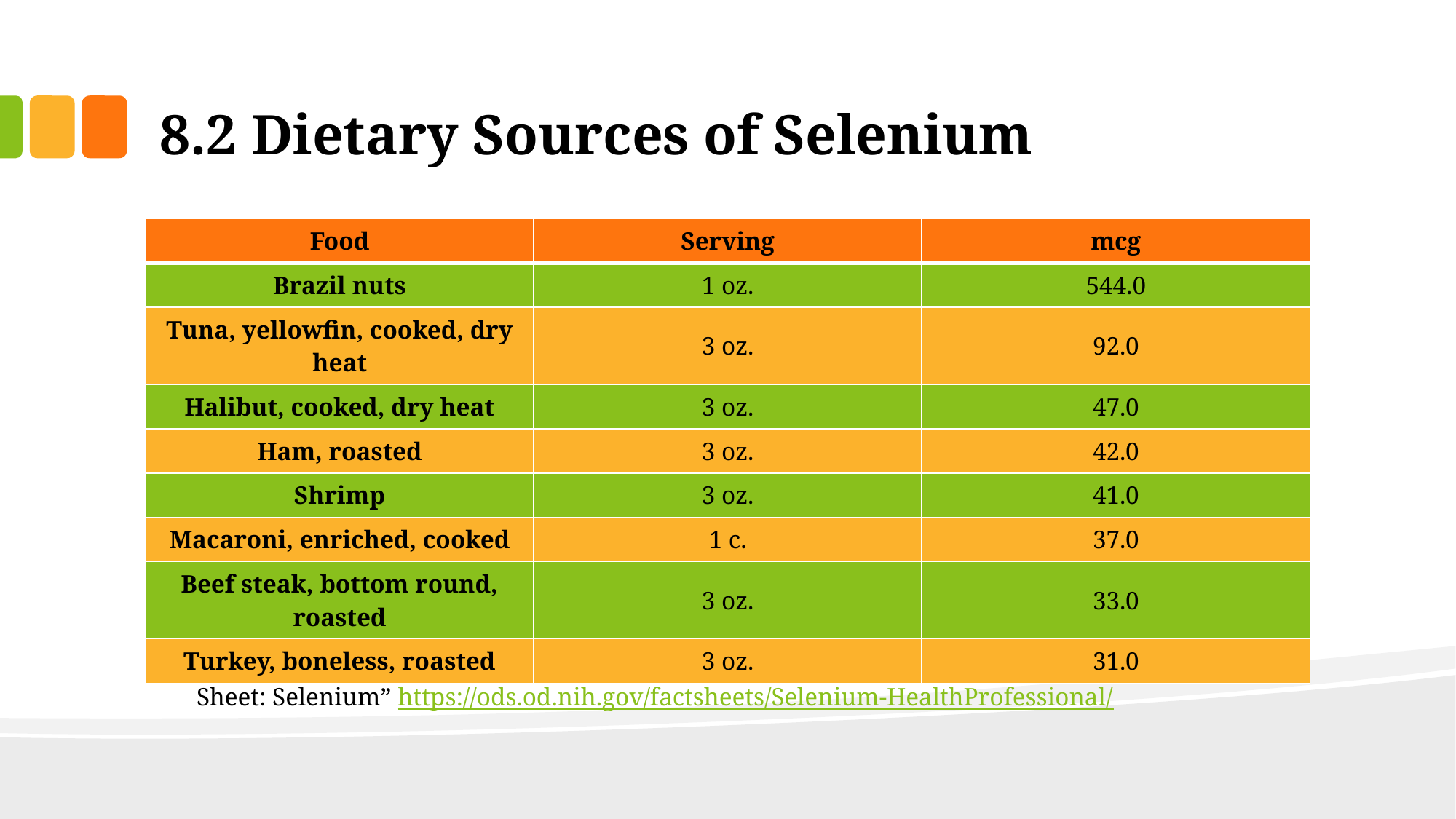

# 8.2 Dietary Sources of Selenium

Source: National Institutes of Health, Office of Dietary Supplements. “Dietary Supplement Fact Sheet: Selenium” https://ods.od.nih.gov/factsheets/Selenium-HealthProfessional/
| Food | Serving | mcg |
| --- | --- | --- |
| Brazil nuts | 1 oz. | 544.0 |
| Tuna, yellowfin, cooked, dry heat | 3 oz. | 92.0 |
| Halibut, cooked, dry heat | 3 oz. | 47.0 |
| Ham, roasted | 3 oz. | 42.0 |
| Shrimp | 3 oz. | 41.0 |
| Macaroni, enriched, cooked | 1 c. | 37.0 |
| Beef steak, bottom round, roasted | 3 oz. | 33.0 |
| Turkey, boneless, roasted | 3 oz. | 31.0 |